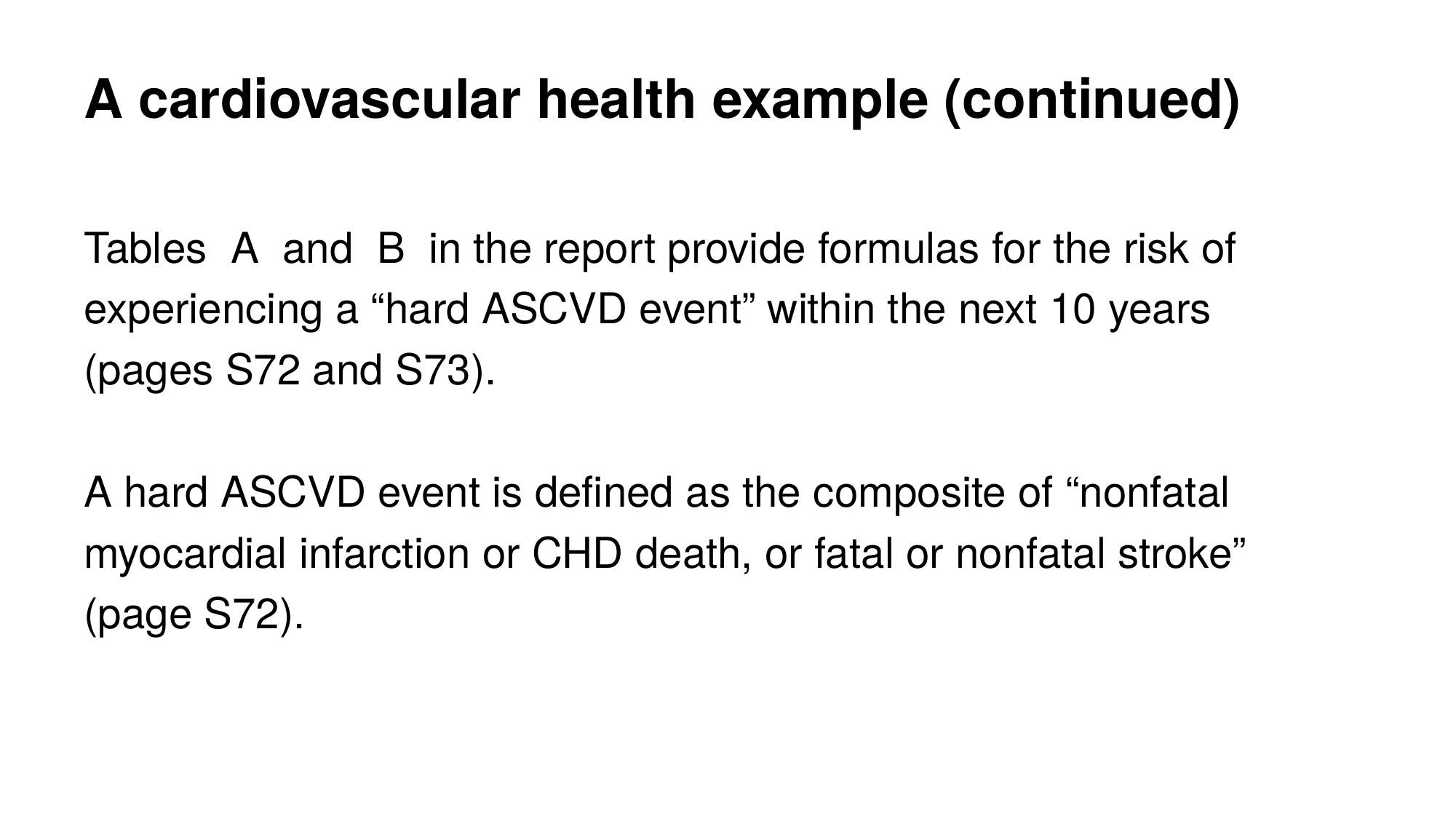

# A cardiovascular health example (continued)
Tables  A  and  B  in the report provide formulas for the risk of experiencing a “hard ASCVD event” within the next 10 years (pages S72 and S73).

A hard ASCVD event is defined as the composite of “nonfatal myocardial infarction or CHD death, or fatal or nonfatal stroke” (page S72).